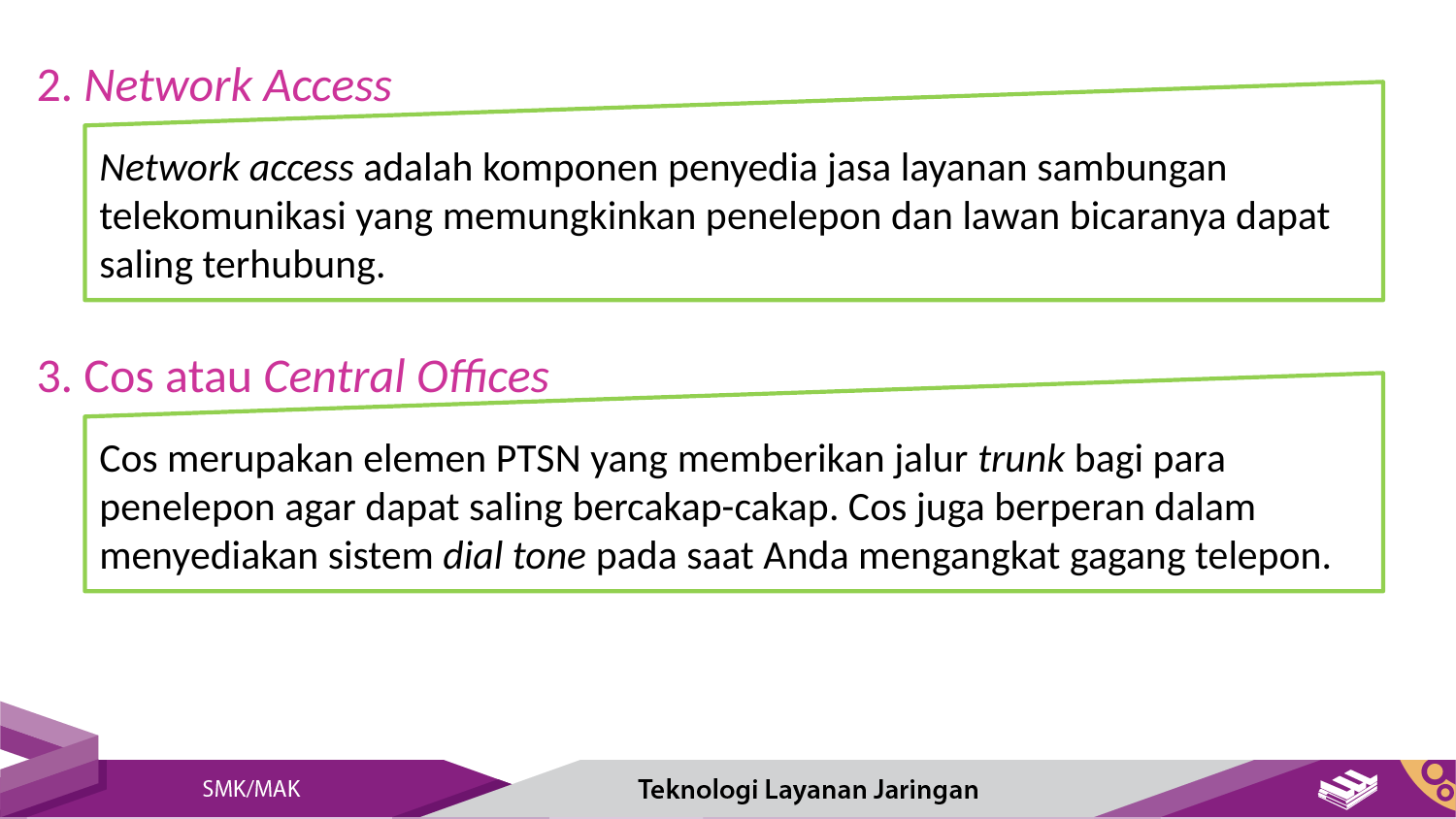

2. Network Access
Network access adalah komponen penyedia jasa layanan sambungan telekomunikasi yang memungkinkan penelepon dan lawan bicaranya dapat saling terhubung.
3. Cos atau Central Offices
Cos merupakan elemen PTSN yang memberikan jalur trunk bagi para penelepon agar dapat saling bercakap-cakap. Cos juga berperan dalam menyediakan sistem dial tone pada saat Anda mengangkat gagang telepon.